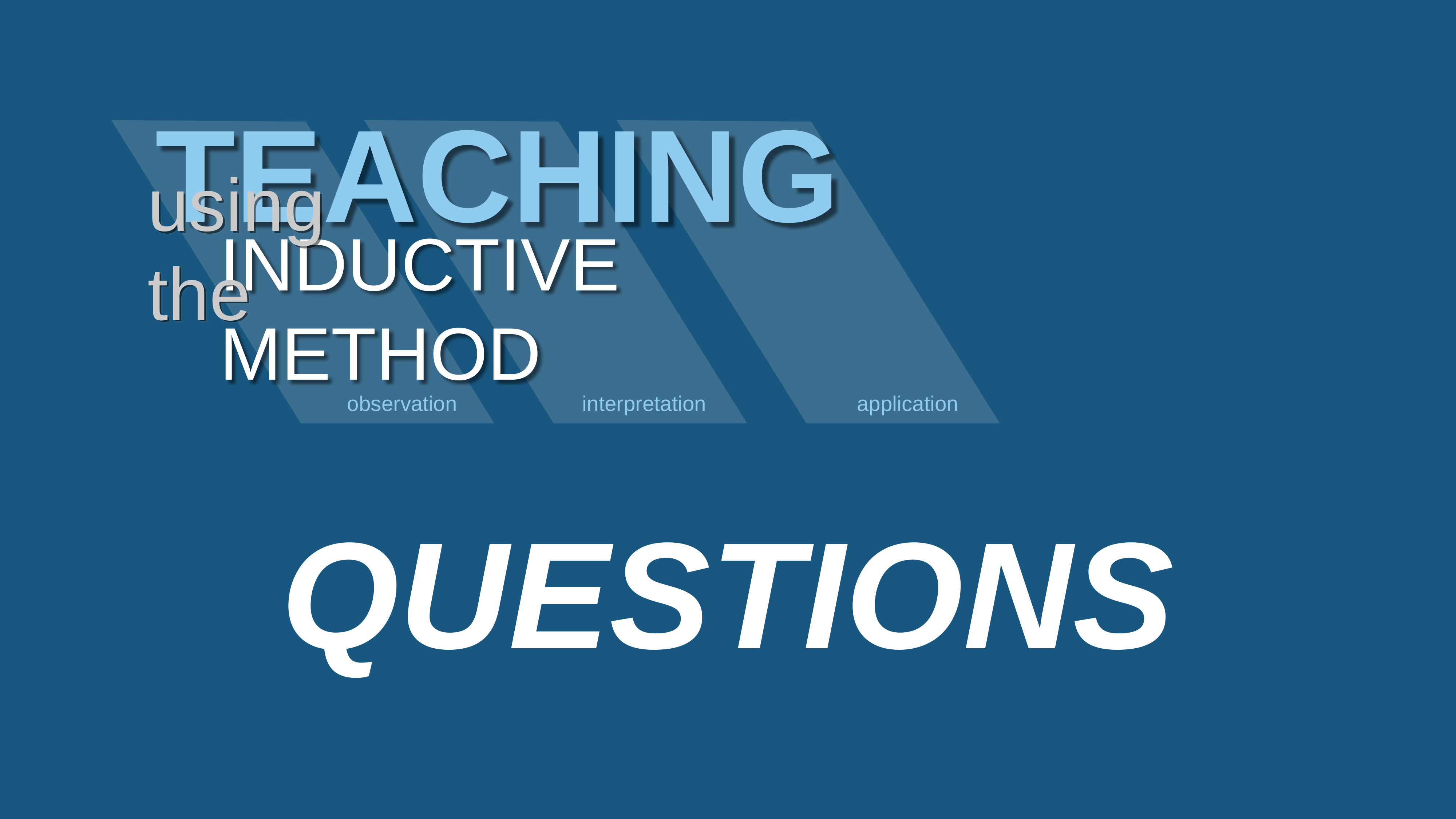

TEACHING

using the
INDUCTIVE METHOD
observation
interpretation
application
QUESTIONS